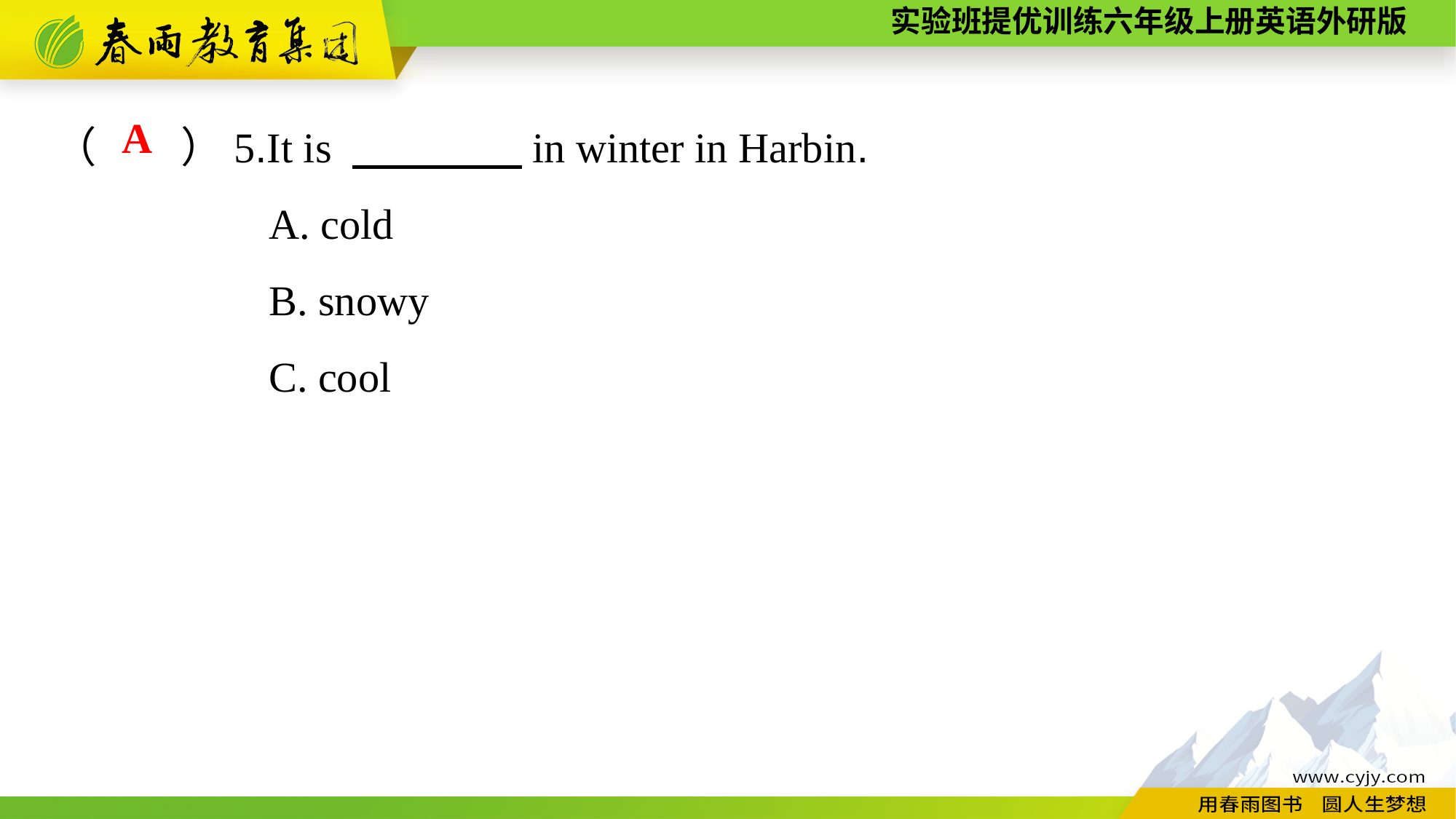

（　　）5.It is 　　　　in winter in Harbin.
A. cold
B. snowy
C. cool
A